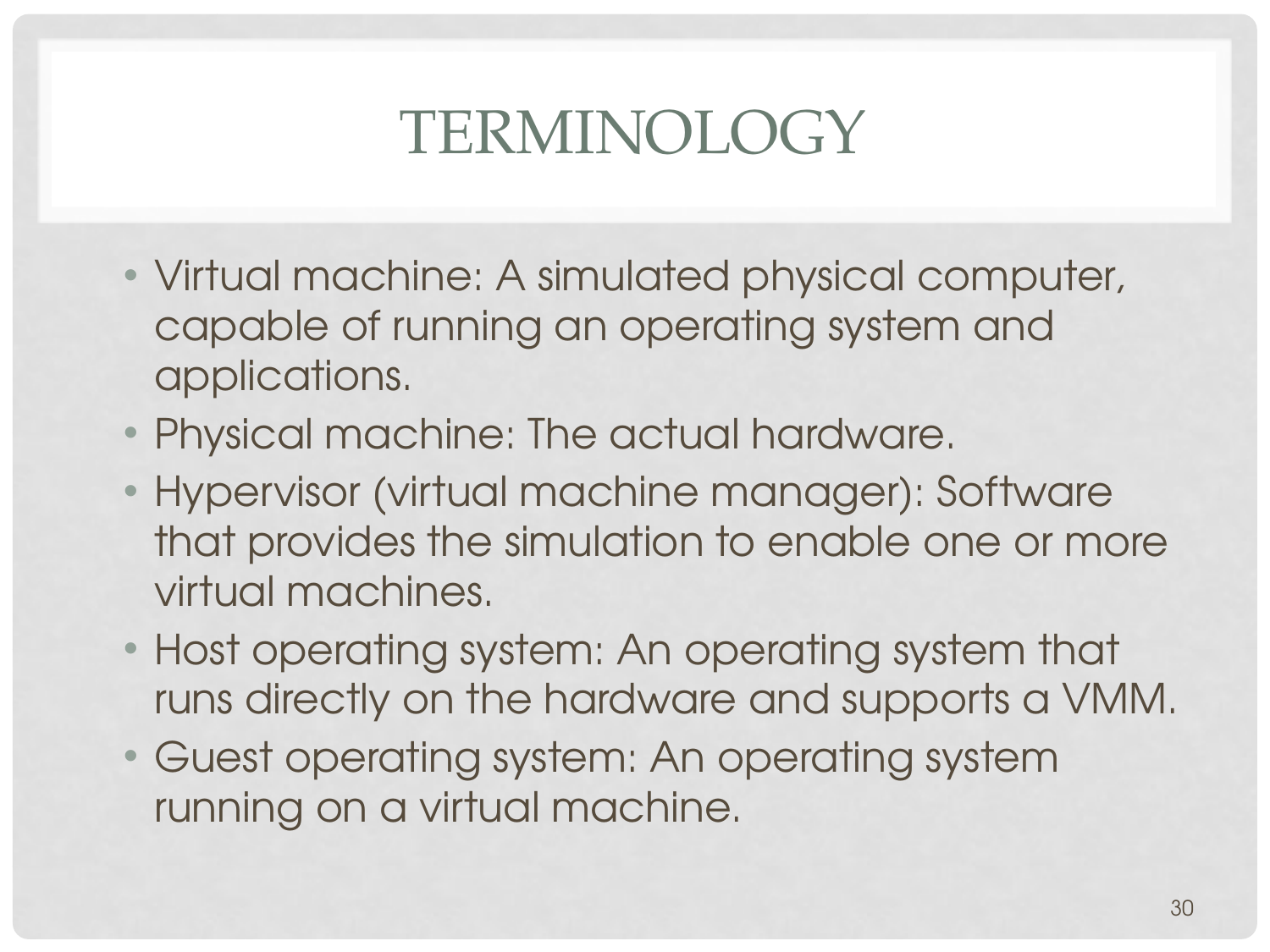

# Terminology
Virtual machine: A simulated physical computer, capable of running an operating system and applications.
Physical machine: The actual hardware.
Hypervisor (virtual machine manager): Software that provides the simulation to enable one or more virtual machines.
Host operating system: An operating system that runs directly on the hardware and supports a VMM.
Guest operating system: An operating system running on a virtual machine.
30